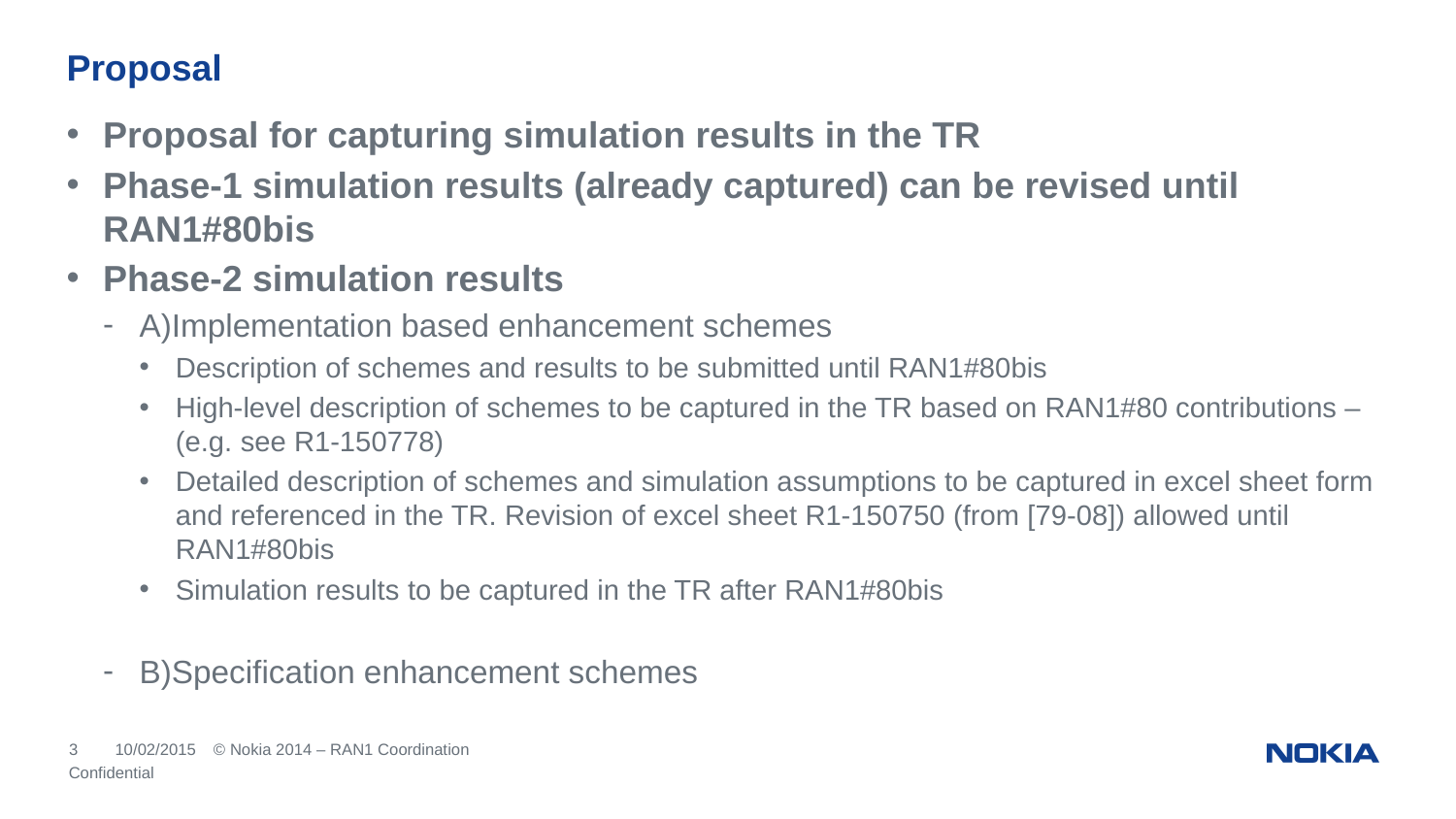

# Proposal
Proposal for capturing simulation results in the TR
Phase-1 simulation results (already captured) can be revised until RAN1#80bis
Phase-2 simulation results
A)Implementation based enhancement schemes
Description of schemes and results to be submitted until RAN1#80bis
High-level description of schemes to be captured in the TR based on RAN1#80 contributions – (e.g. see R1-150778)
Detailed description of schemes and simulation assumptions to be captured in excel sheet form and referenced in the TR. Revision of excel sheet R1-150750 (from [79-08]) allowed until RAN1#80bis
Simulation results to be captured in the TR after RAN1#80bis

B)Specification enhancement schemes